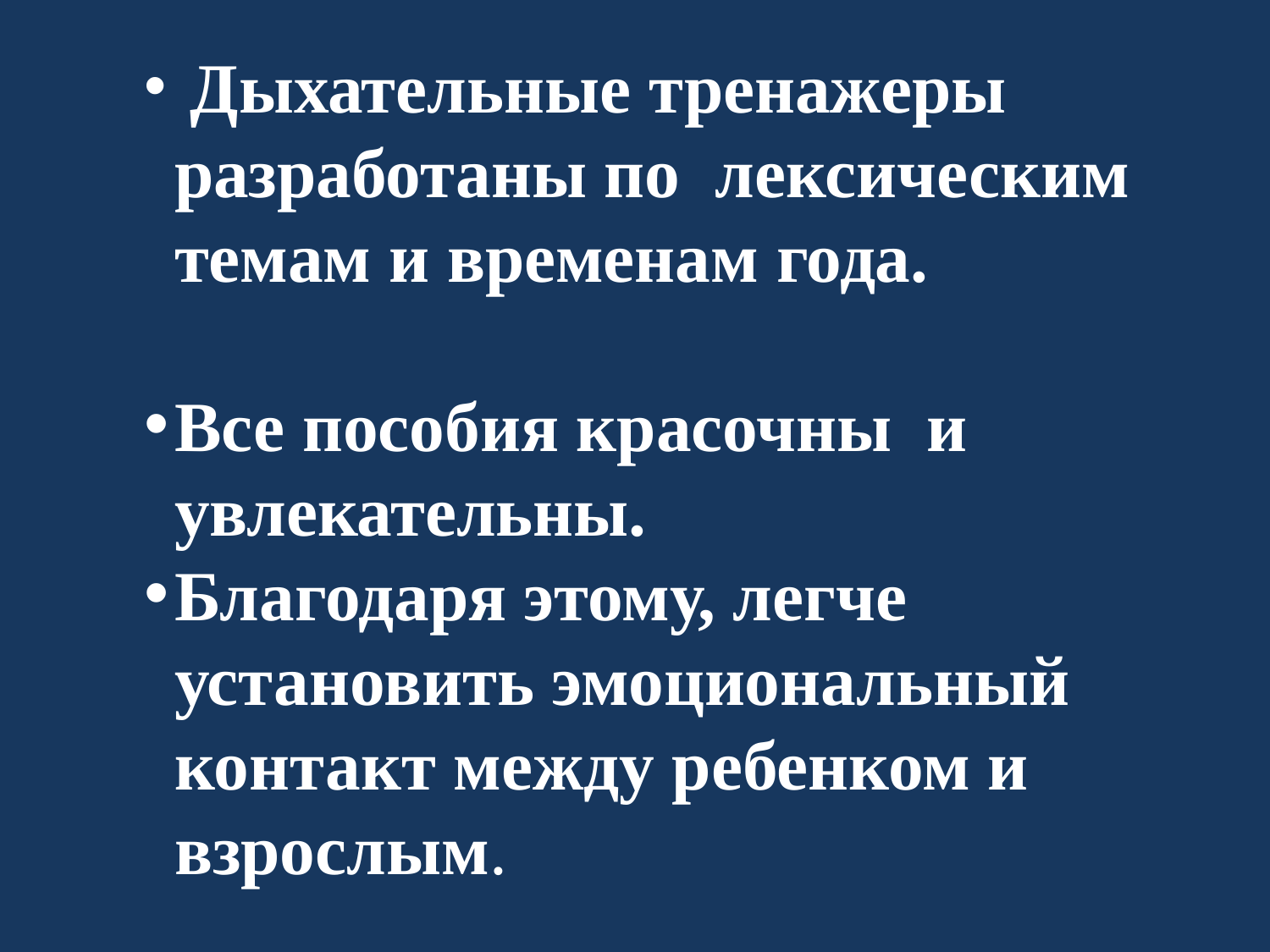

Дыхательные тренажеры  разработаны по  лексическим темам и временам года.

Все пособия красочны  и увлекательны.
Благодаря этому, легче установить эмоциональный контакт между ребенком и взрослым.